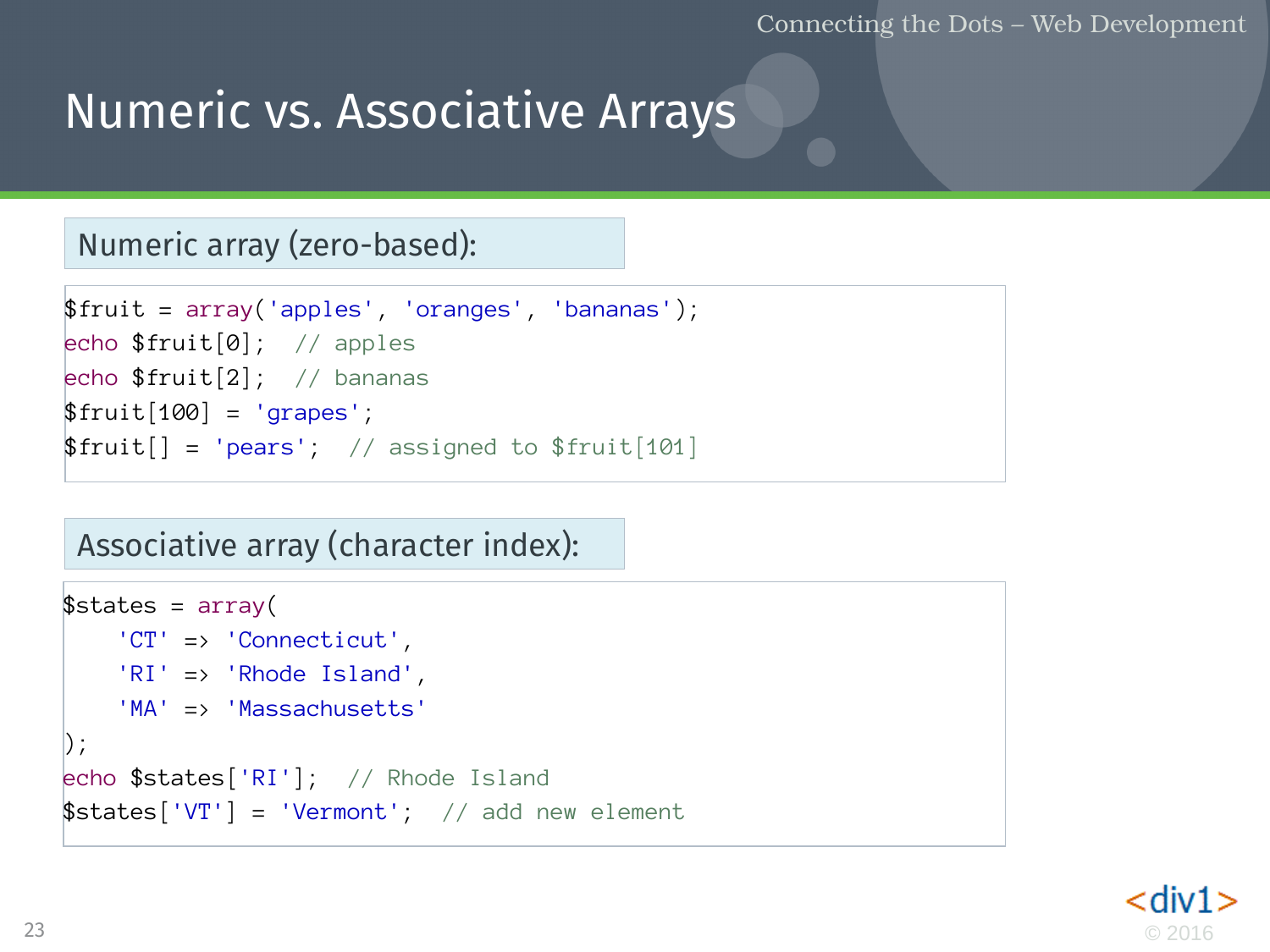

# Numeric vs. Associative Arrays
Numeric array (zero-based):
$fruit = array('apples', 'oranges', 'bananas');
echo $fruit[0];  // apples
echo $fruit[2];  // bananas
$fruit[100] = 'grapes';
$fruit[] = 'pears';  // assigned to $fruit[101]
Associative array (character index):
$states = array(
    'CT' => 'Connecticut',
    'RI' => 'Rhode Island',
    'MA' => 'Massachusetts'
);
echo $states['RI'];  // Rhode Island
$states['VT'] = 'Vermont';  // add new element